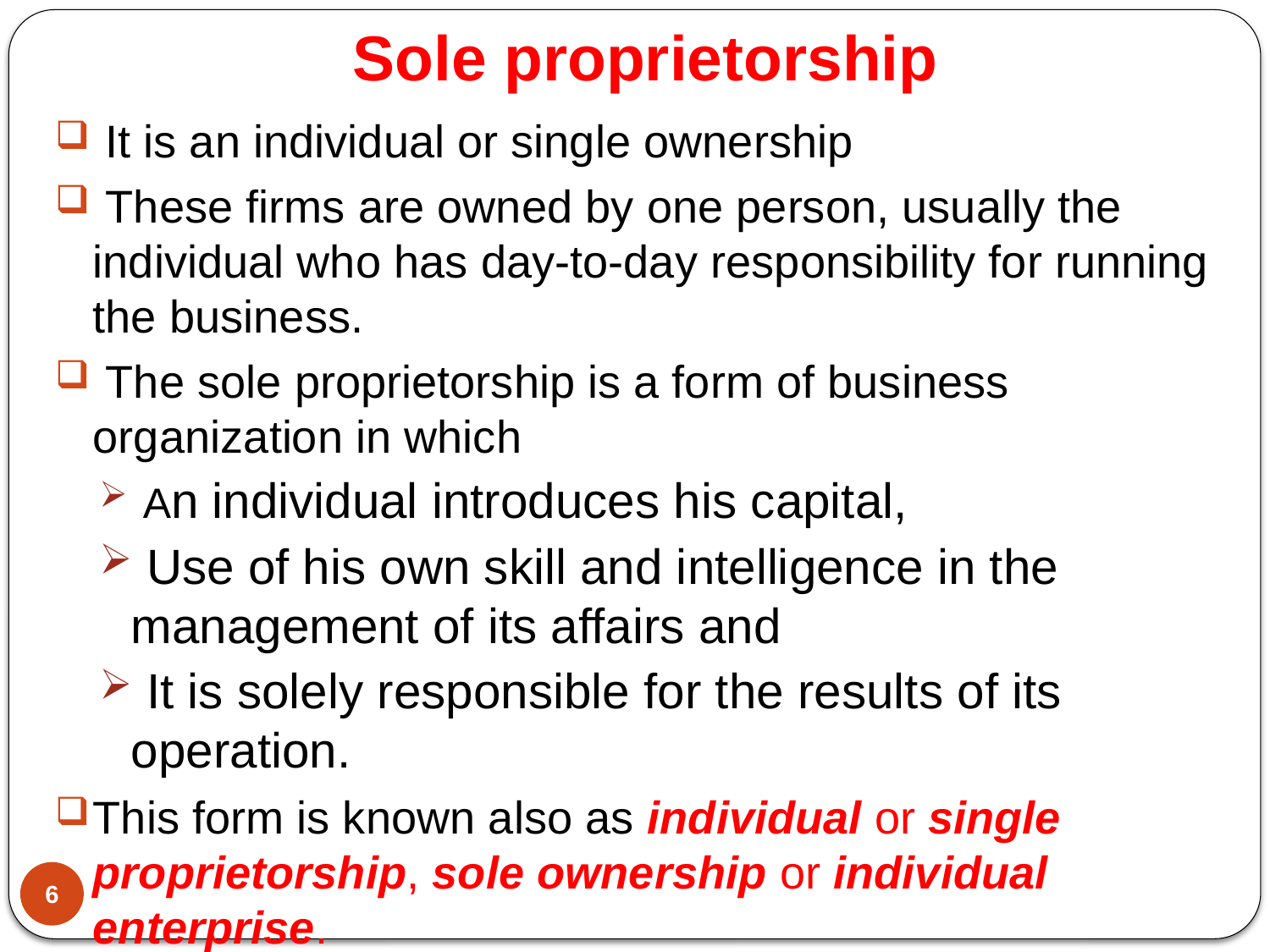

# Sole proprietorship
 It is an individual or single ownership
 These firms are owned by one person, usually the individual who has day-to-day responsibility for running the business.
 The sole proprietorship is a form of business organization in which
 An individual introduces his capital,
 Use of his own skill and intelligence in the management of its affairs and
 It is solely responsible for the results of its operation.
This form is known also as individual or single proprietorship, sole ownership or individual enterprise.
Example: Photo studio, bookshop, bakeries, small town restaurants, retail stores, radio and watch repair shops.

6